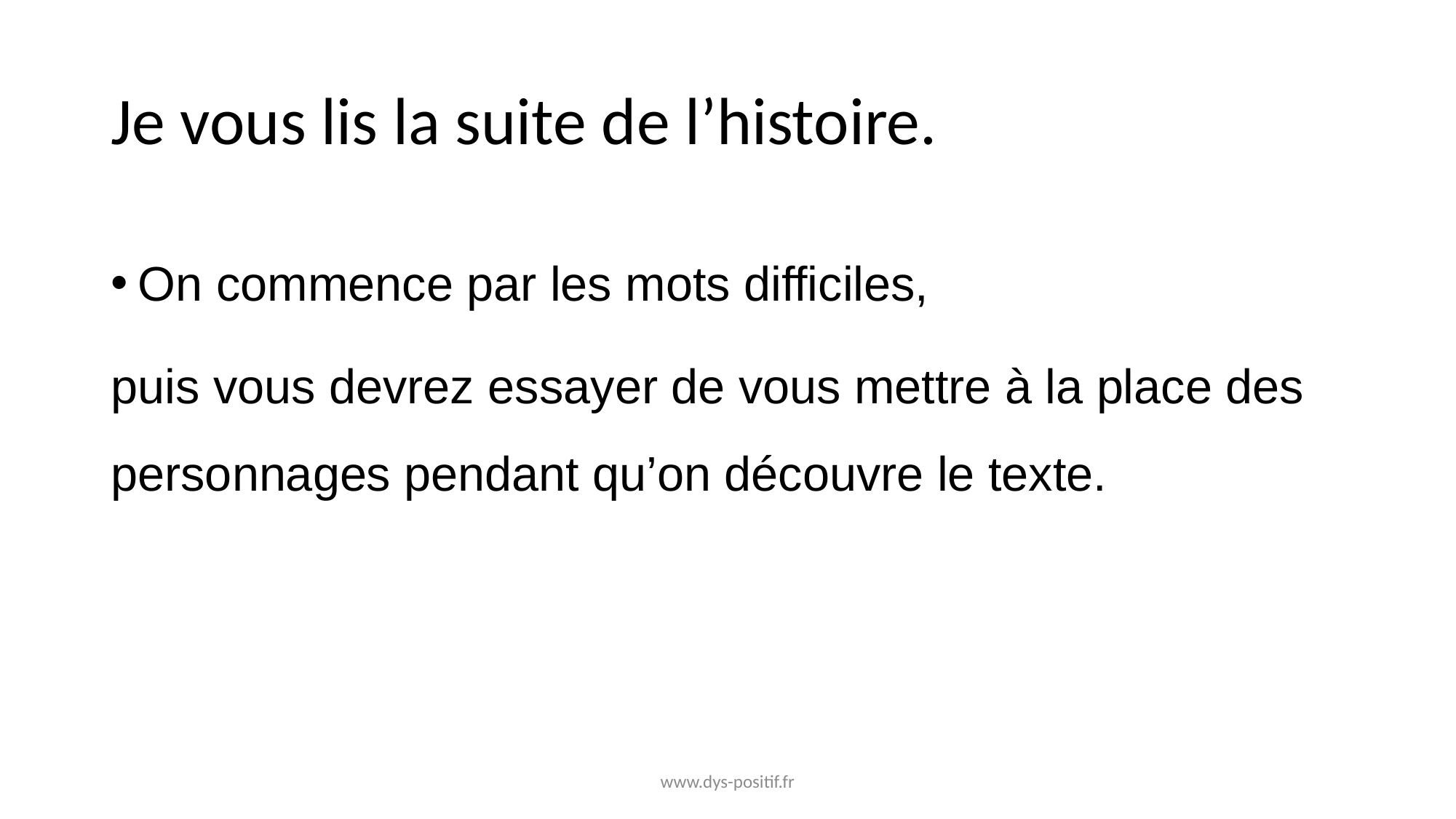

# Je vous lis la suite de l’histoire.
On commence par les mots difficiles,
puis vous devrez essayer de vous mettre à la place des personnages pendant qu’on découvre le texte.
www.dys-positif.fr